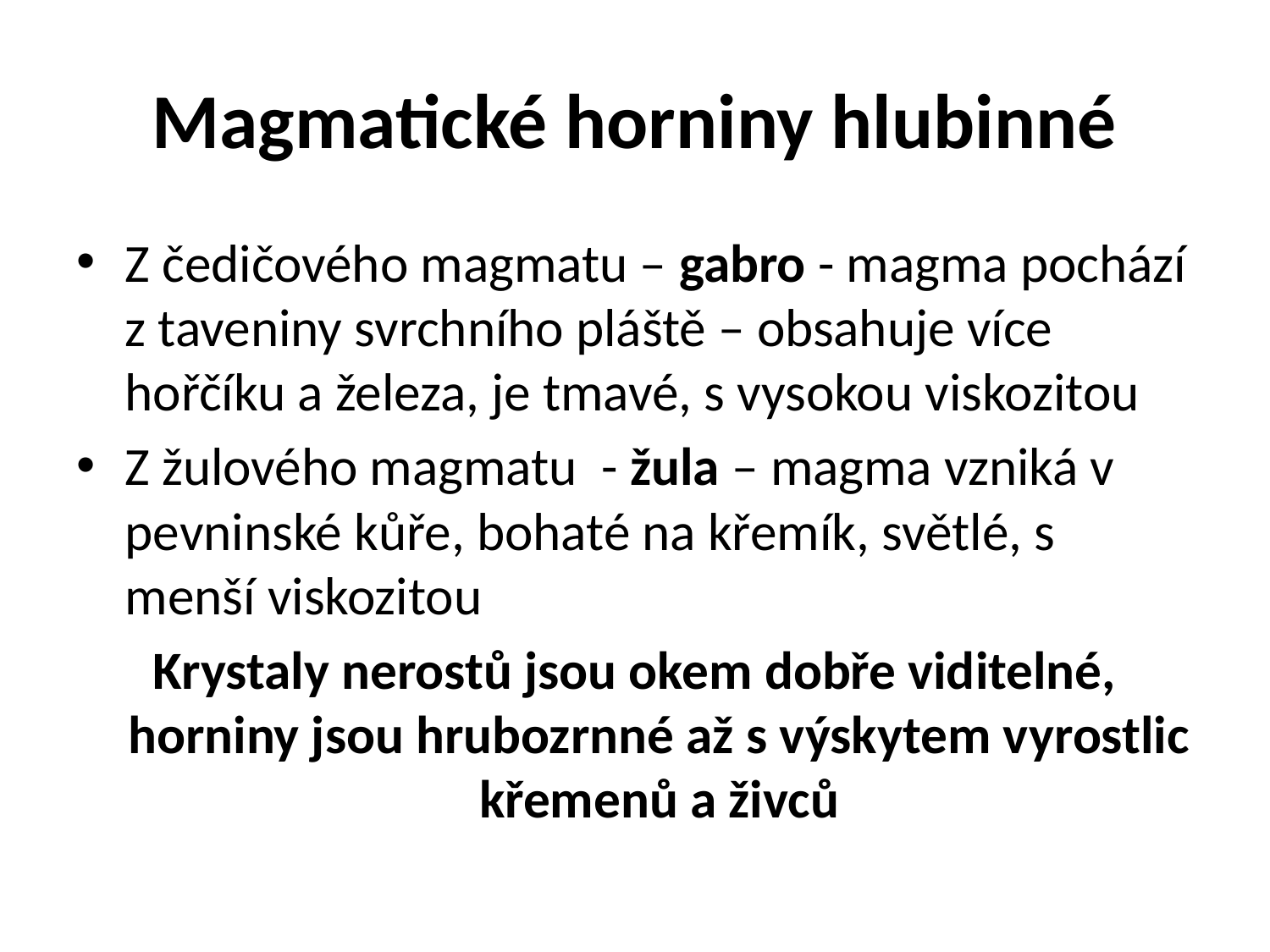

# Magmatické horniny hlubinné
Z čedičového magmatu – gabro - magma pochází z taveniny svrchního pláště – obsahuje více hořčíku a železa, je tmavé, s vysokou viskozitou
Z žulového magmatu  - žula – magma vzniká v pevninské kůře, bohaté na křemík, světlé, s menší viskozitou
Krystaly nerostů jsou okem dobře viditelné, horniny jsou hrubozrnné až s výskytem vyrostlic křemenů a živců